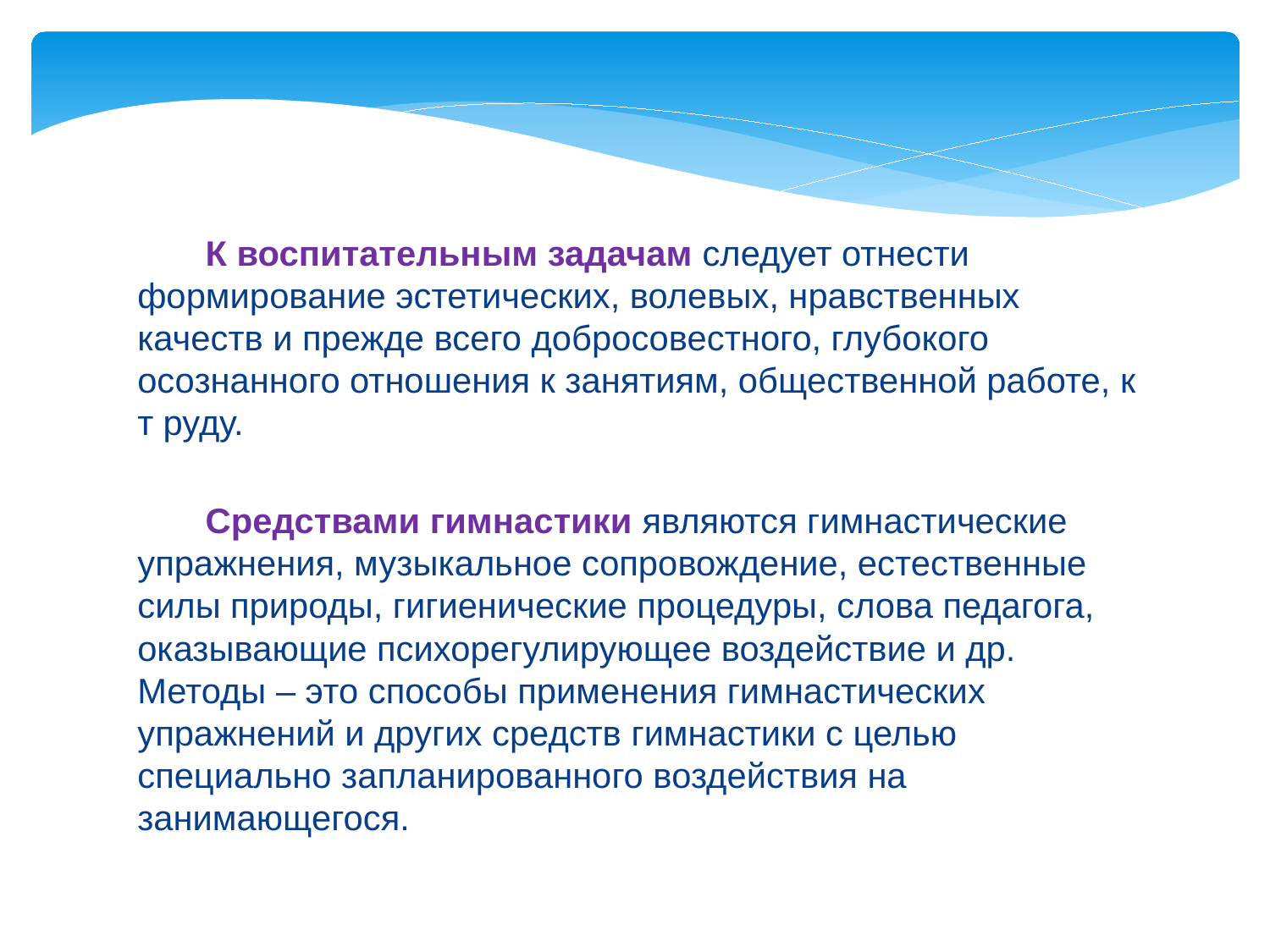

К воспитательным задачам следует отнести формирование эстетических, волевых, нравственных качеств и прежде всего добросовестного, глубокого осознанного отношения к занятиям, общественной работе, к т руду.

       Средствами гимнастики являются гимнастические упражнения, музыкальное сопровождение, естественные силы природы, гигиенические процедуры, слова педагога, оказывающие психорегулирующее воздействие и др. Методы – это способы применения гимнастических упражнений и других средств гимнастики с целью специально запланированного воздействия на занимающегося.